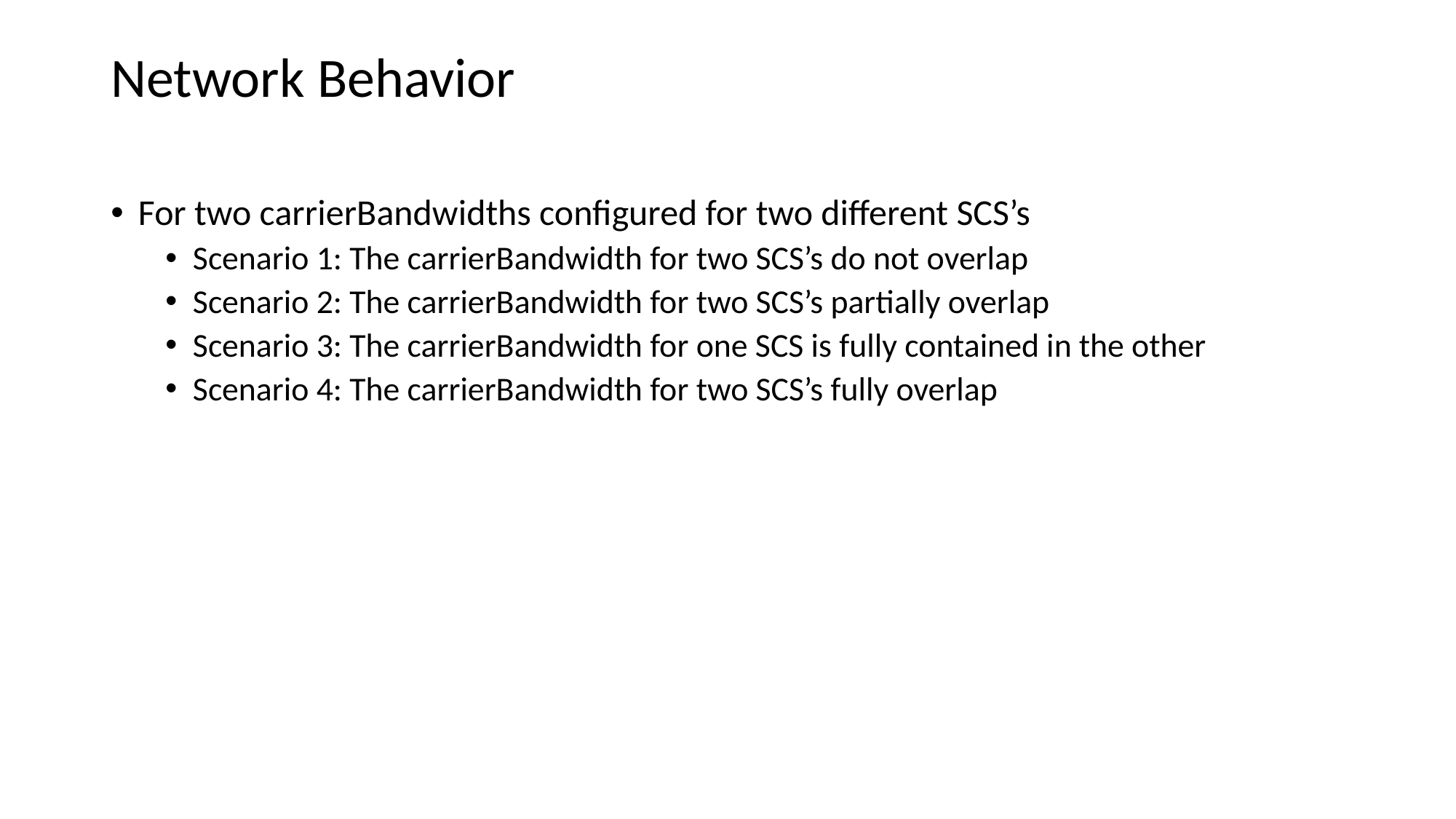

# Network Behavior

For two carrierBandwidths configured for two different SCS’s
Scenario 1: The carrierBandwidth for two SCS’s do not overlap
Scenario 2: The carrierBandwidth for two SCS’s partially overlap
Scenario 3: The carrierBandwidth for one SCS is fully contained in the other
Scenario 4: The carrierBandwidth for two SCS’s fully overlap